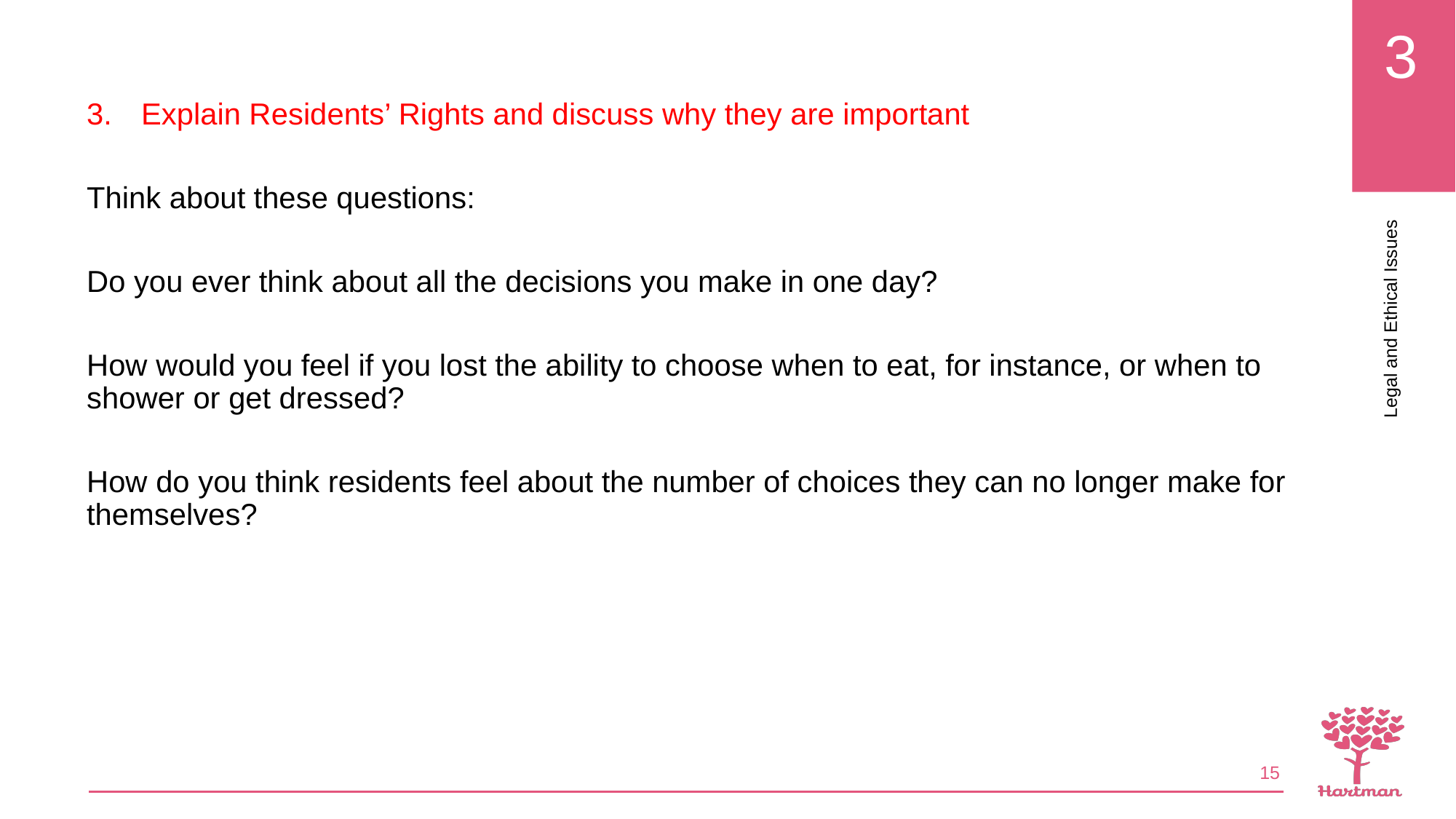

Explain Residents’ Rights and discuss why they are important

Think about these questions:

Do you ever think about all the decisions you make in one day?

How would you feel if you lost the ability to choose when to eat, for instance, or when to shower or get dressed?

How do you think residents feel about the number of choices they can no longer make for themselves?

15